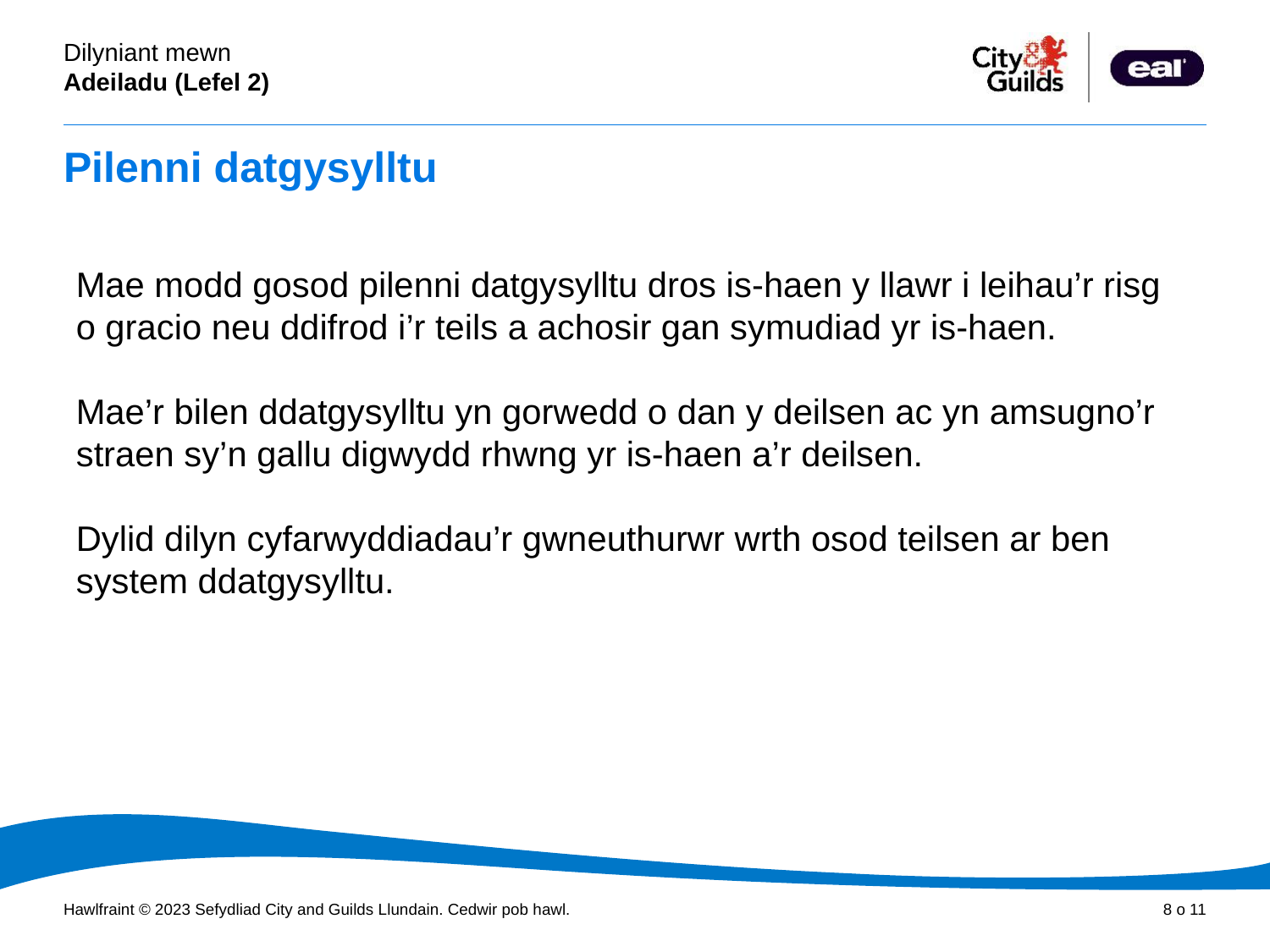

# Pilenni datgysylltu
Mae modd gosod pilenni datgysylltu dros is-haen y llawr i leihau’r risg o gracio neu ddifrod i’r teils a achosir gan symudiad yr is-haen.

Mae’r bilen ddatgysylltu yn gorwedd o dan y deilsen ac yn amsugno’r straen sy’n gallu digwydd rhwng yr is-haen a’r deilsen.

Dylid dilyn cyfarwyddiadau’r gwneuthurwr wrth osod teilsen ar ben system ddatgysylltu.